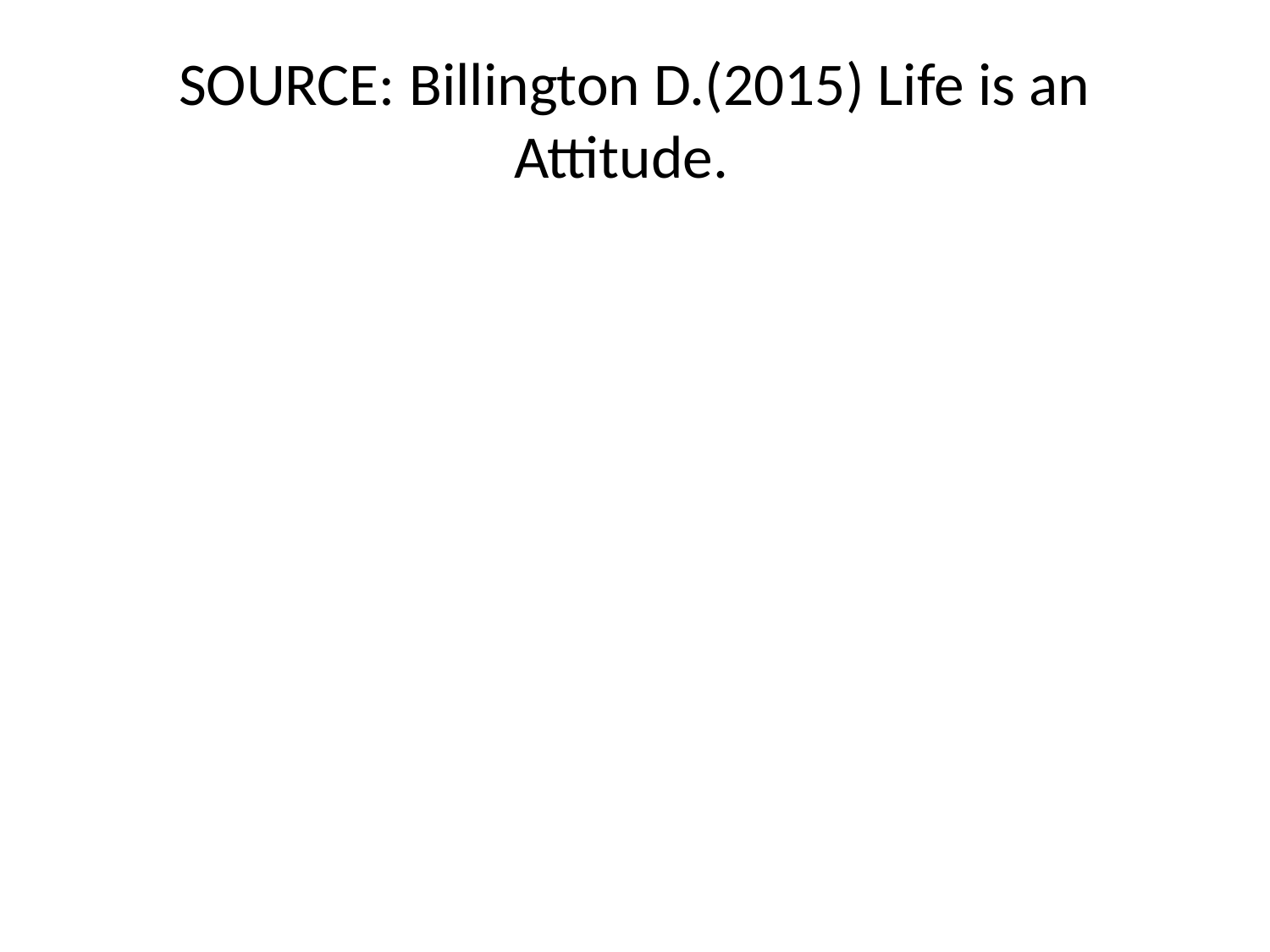

# SOURCE: Billington D.(2015) Life is an Attitude.